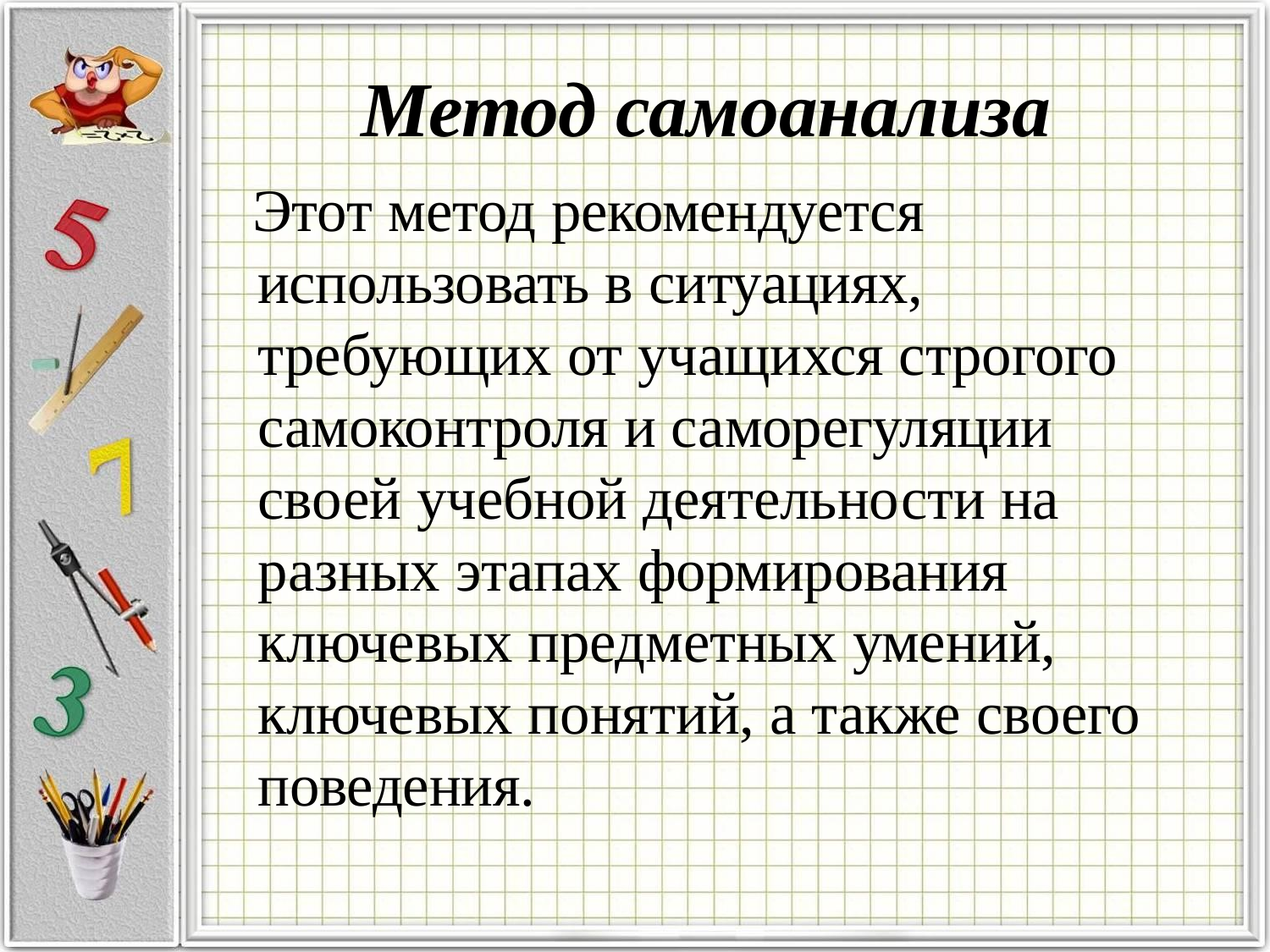

# Метод самоанализа
Этот метод рекомендуется использовать в ситуациях, требующих от учащихся строгого самоконтроля и саморегуляции своей учебной деятельности на разных этапах формирования ключевых предметных умений, ключевых понятий, а также своего поведения.